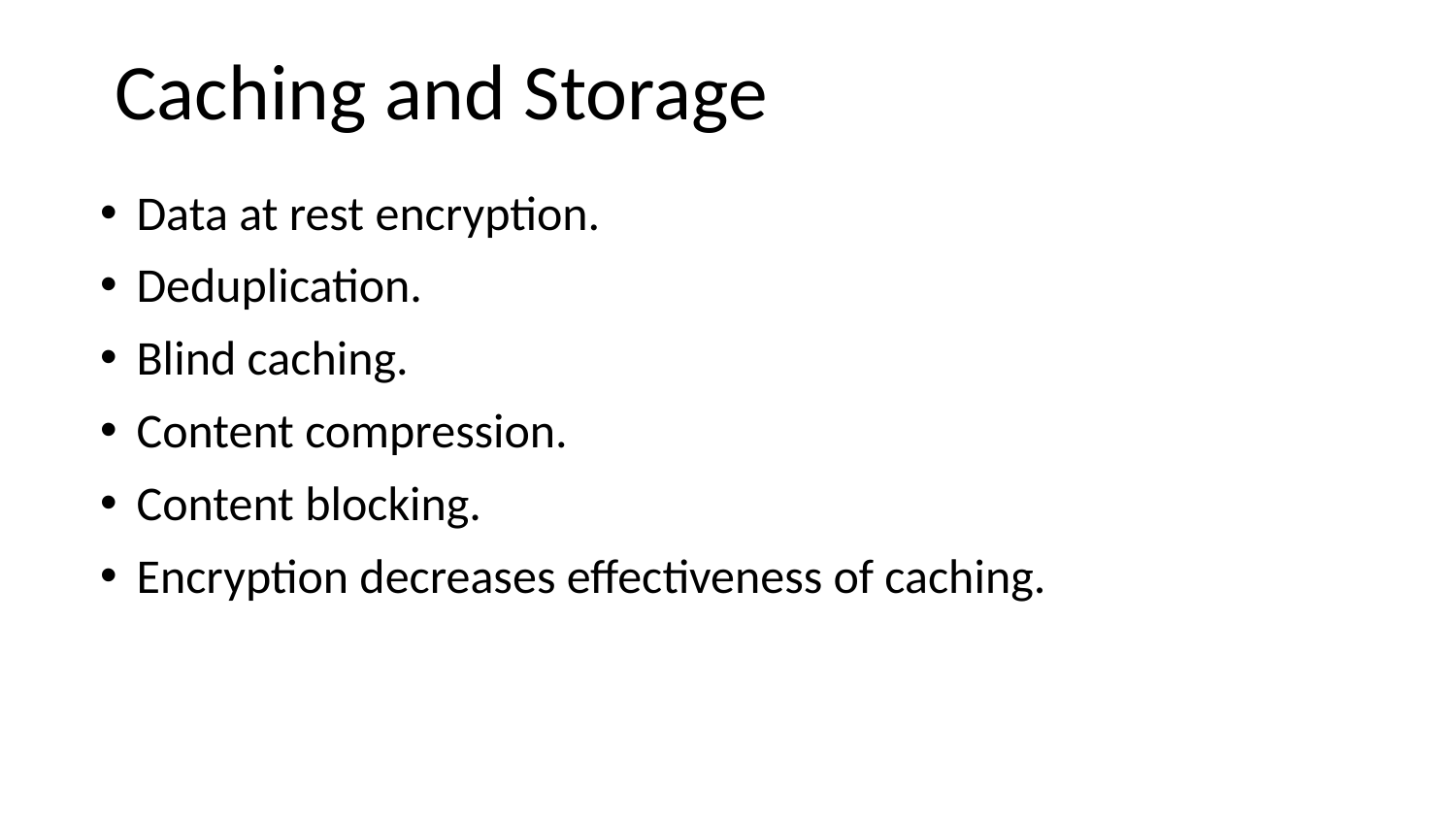

# Caching and Storage
Data at rest encryption.
Deduplication.
Blind caching.
Content compression.
Content blocking.
Encryption decreases effectiveness of caching.